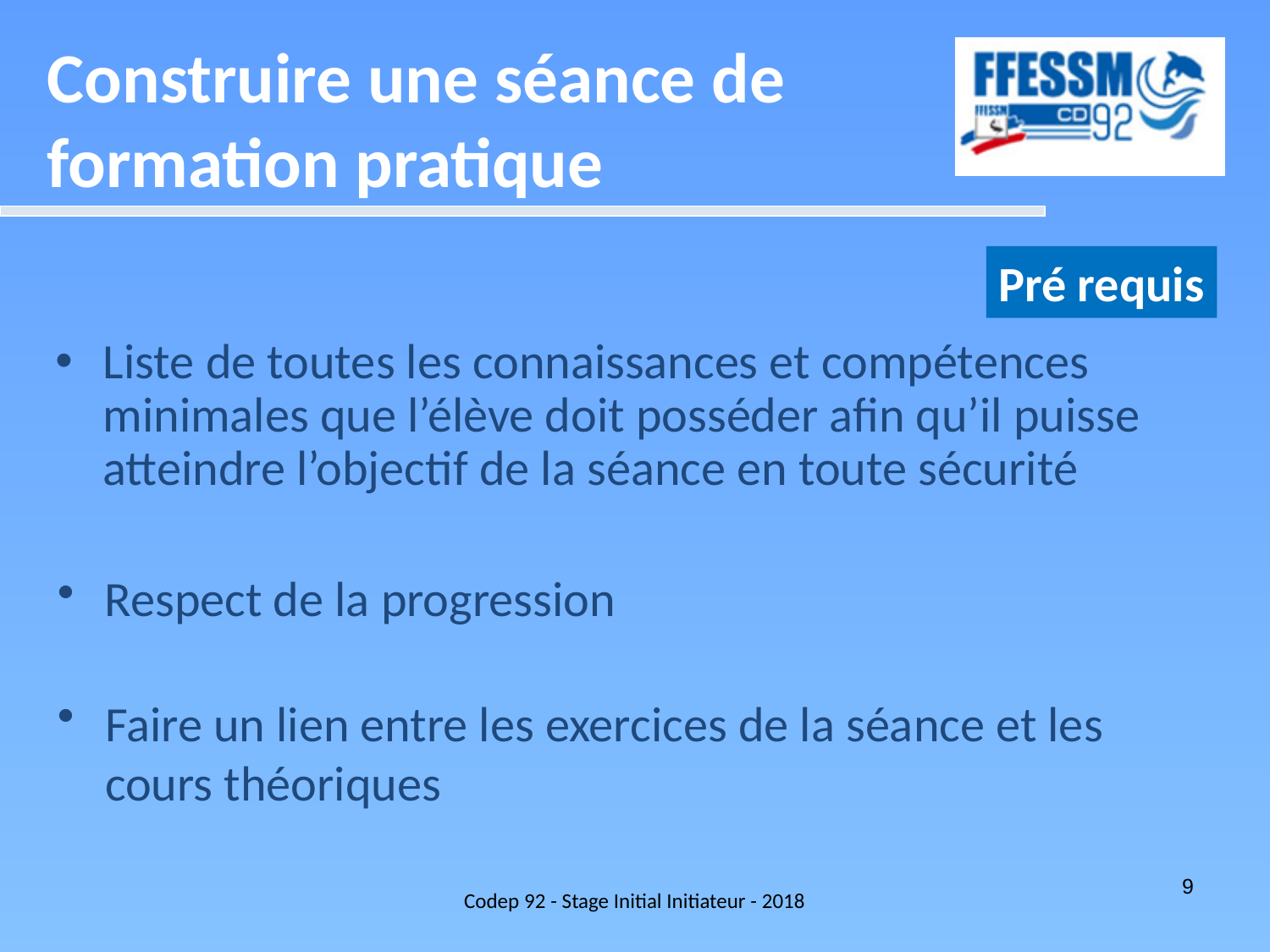

Construire une séance de formation pratique
Pré requis
Liste de toutes les connaissances et compétences minimales que l’élève doit posséder afin qu’il puisse atteindre l’objectif de la séance en toute sécurité
Respect de la progression
Faire un lien entre les exercices de la séance et les cours théoriques
Codep 92 - Stage Initial Initiateur - 2018
9